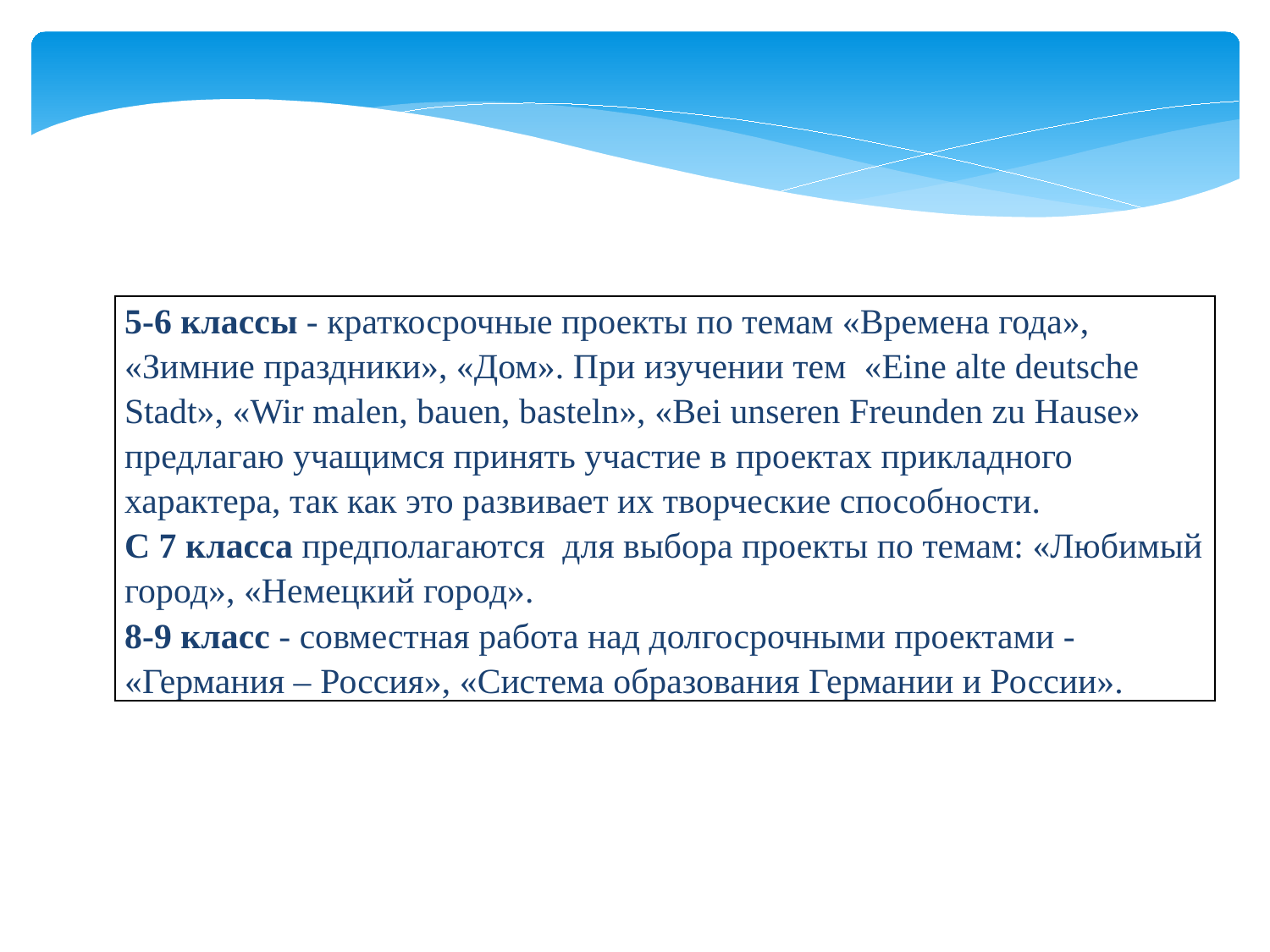

| 5-6 классы - краткосрочные проекты по темам «Времена года», «Зимние праздники», «Дом». При изучении тем «Eine alte deutsche Stadt», «Wir malen, bauen, basteln», «Bei unseren Freunden zu Hause» предлагаю учащимся принять участие в проектах прикладного характера, так как это развивает их творческие способности. С 7 класса предполагаются для выбора проекты по темам: «Любимый город», «Немецкий город». 8-9 класс - совместная работа над долгосрочными проектами - «Германия – Россия», «Система образования Германии и России». |
| --- |